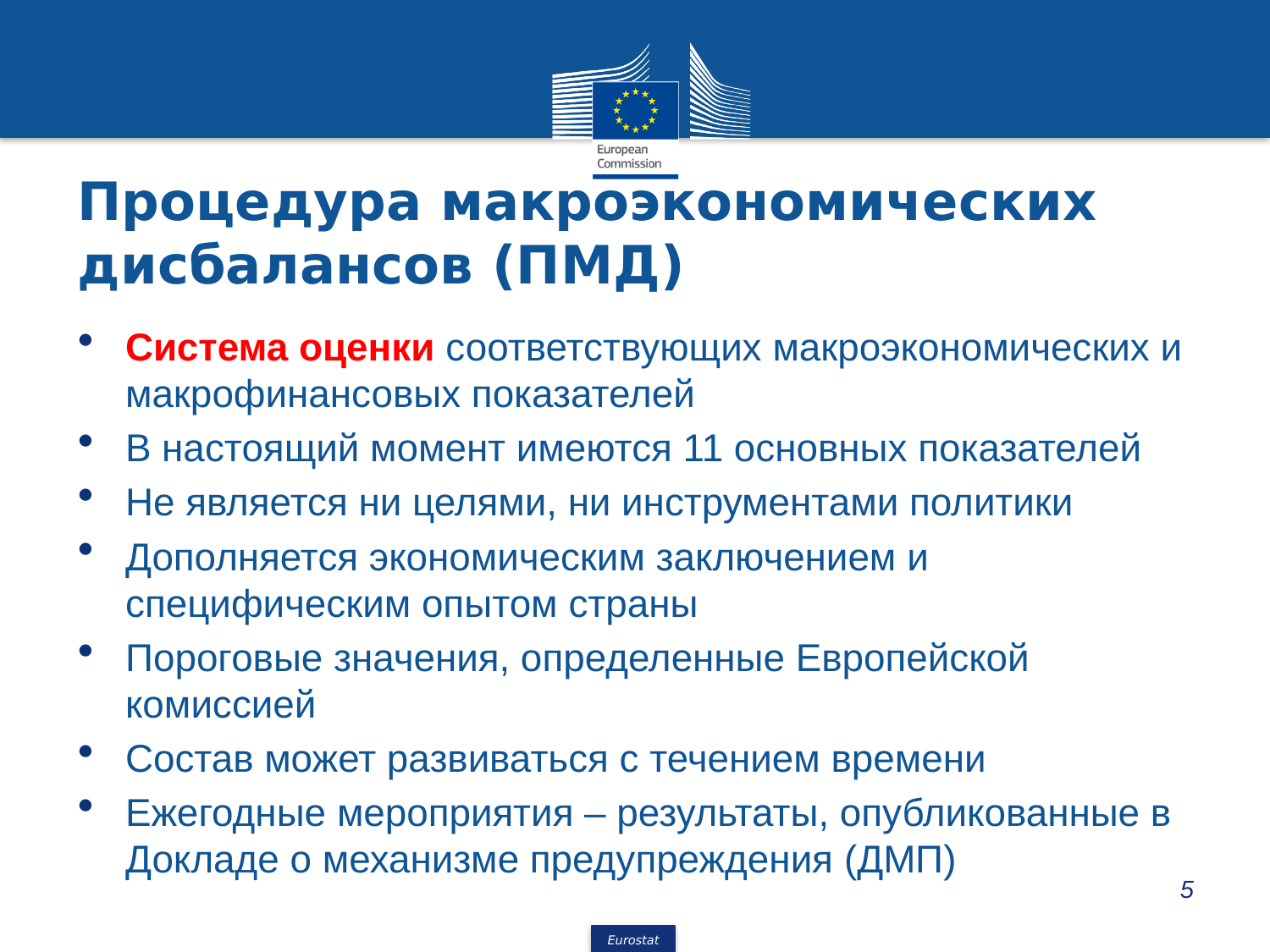

# Процедура макроэкономических дисбалансов (ПМД)
Система оценки соответствующих макроэкономических и макрофинансовых показателей
В настоящий момент имеются 11 основных показателей
Не является ни целями, ни инструментами политики
Дополняется экономическим заключением и специфическим опытом страны
Пороговые значения, определенные Европейской комиссией
Состав может развиваться с течением времени
Ежегодные мероприятия – результаты, опубликованные в Докладе о механизме предупреждения (ДМП)
5